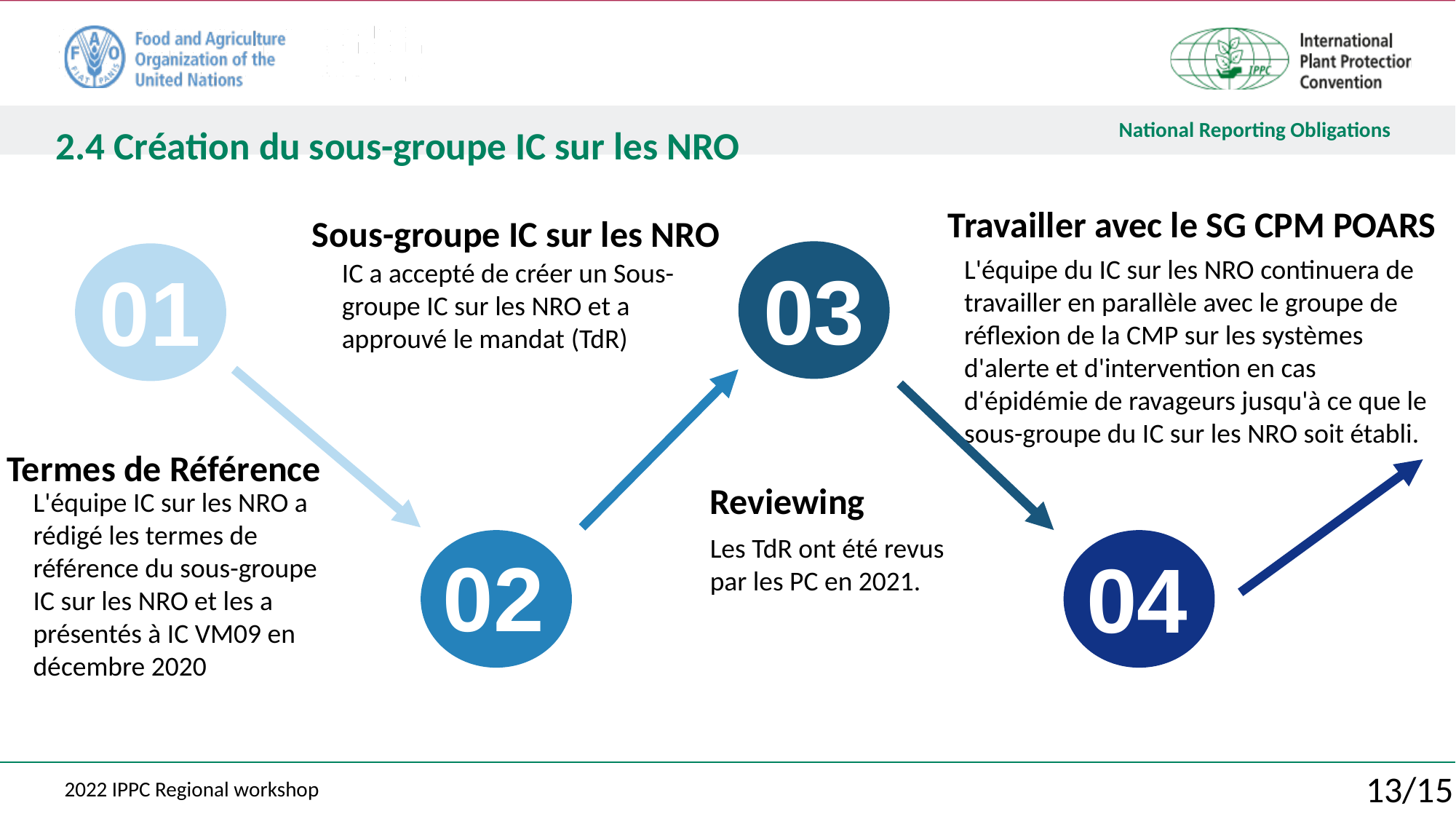

2.4 Création du sous-groupe IC sur les NRO
Travailler avec le SG CPM POARS
Sous-groupe IC sur les NRO

L'équipe du IC sur les NRO continuera de travailler en parallèle avec le groupe de réflexion de la CMP sur les systèmes d'alerte et d'intervention en cas d'épidémie de ravageurs jusqu'à ce que le sous-groupe du IC sur les NRO soit établi.

IC a accepté de créer un Sous-groupe IC sur les NRO et a approuvé le mandat (TdR)

03
01
Termes de Référence
Reviewing
L'équipe IC sur les NRO a rédigé les termes de référence du sous-groupe IC sur les NRO et les a présentés à IC VM09 en décembre 2020

Les TdR ont été revus par les PC en 2021.
02
04
13/15